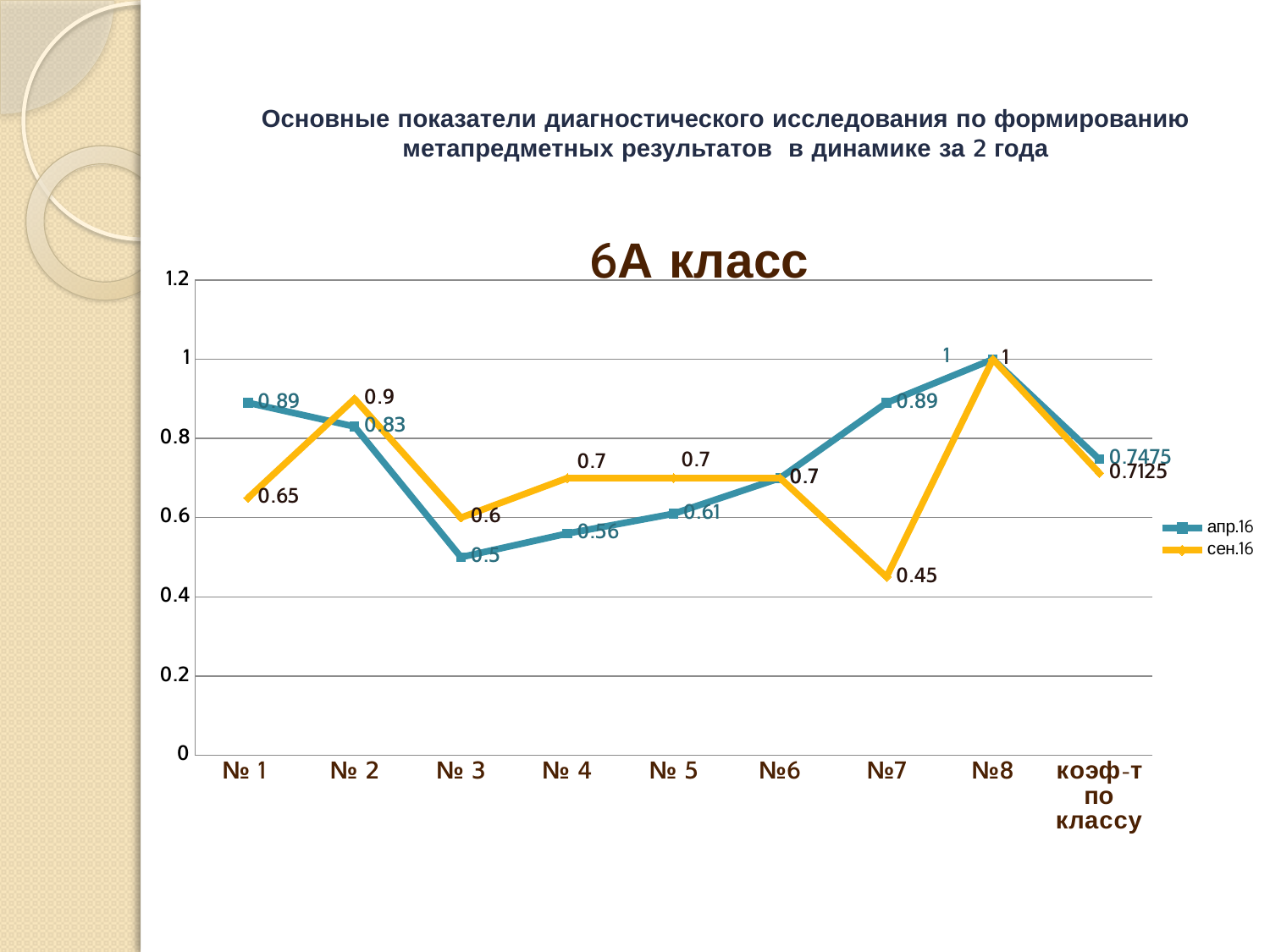

# Основные показатели диагностического исследования по формированию метапредметных результатов  в динамике за 2 года

### Chart: 6А класс

| Category | апр.16 | сен.16 |
|---|---|---|
| № 1  | 0.89 | 0.6500000000000001 |
| № 2 | 0.8300000000000001 | 0.9 |
| № 3 | 0.5 | 0.6000000000000001 |
| № 4 | 0.56 | 0.7000000000000001 |
| № 5 | 0.6100000000000001 | 0.7000000000000001 |
| №6 | 0.7000000000000001 | 0.7000000000000001 |
| №7 | 0.89 | 0.45 |
| №8 | 1.0 | 1.0 |
| коэф-т по классу | 0.7474999999999999 | 0.7125 |